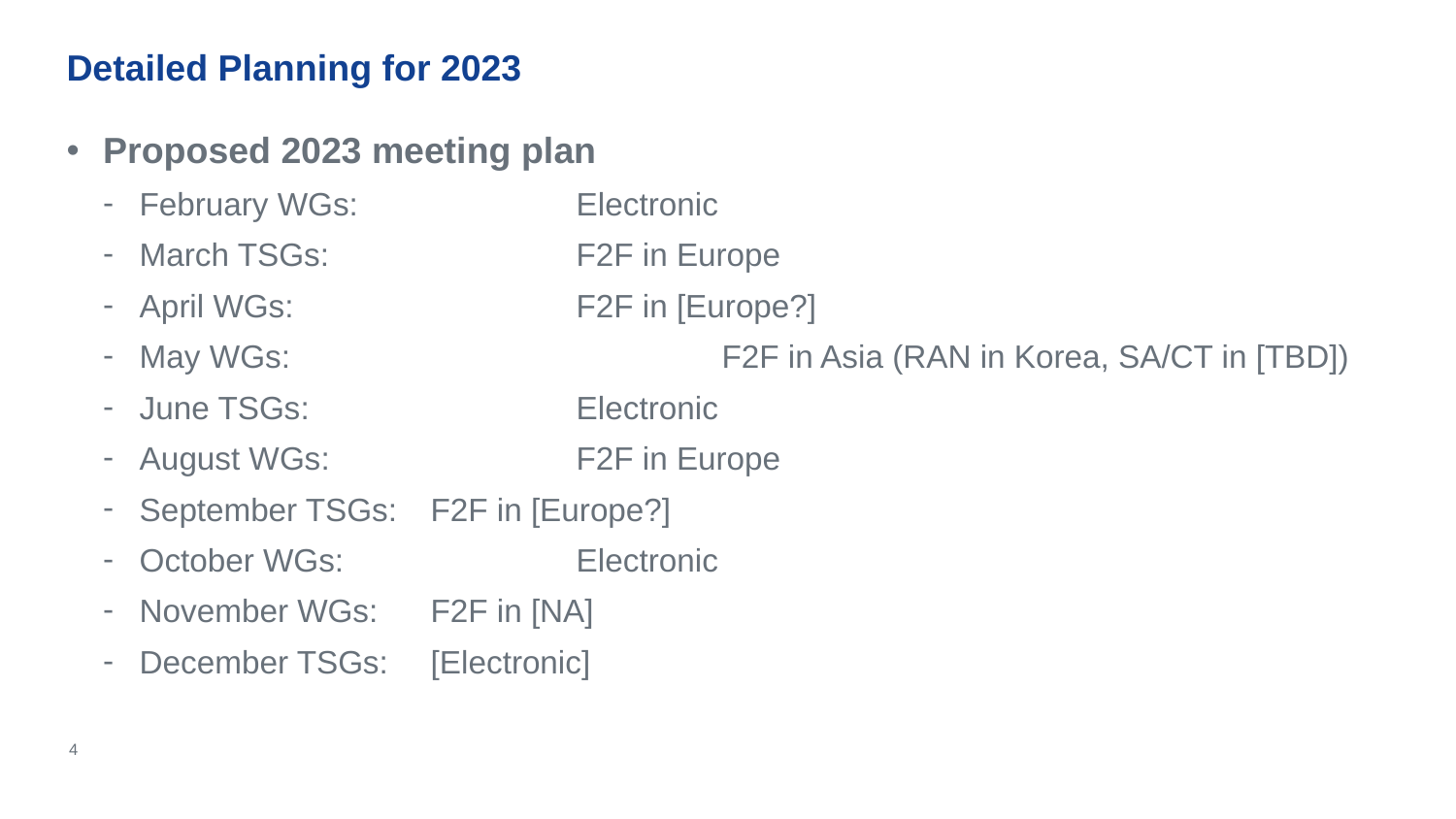

# Detailed Planning for 2023
Proposed 2023 meeting plan
February WGs: 		Electronic
March TSGs: 		F2F in Europe
April WGs: 		F2F in [Europe?]
May WGs:			F2F in Asia (RAN in Korea, SA/CT in [TBD])
June TSGs:		Electronic
August WGs:		F2F in Europe
September TSGs:	F2F in [Europe?]
October WGs:		Electronic
November WGs:	F2F in [NA]
December TSGs:	[Electronic]